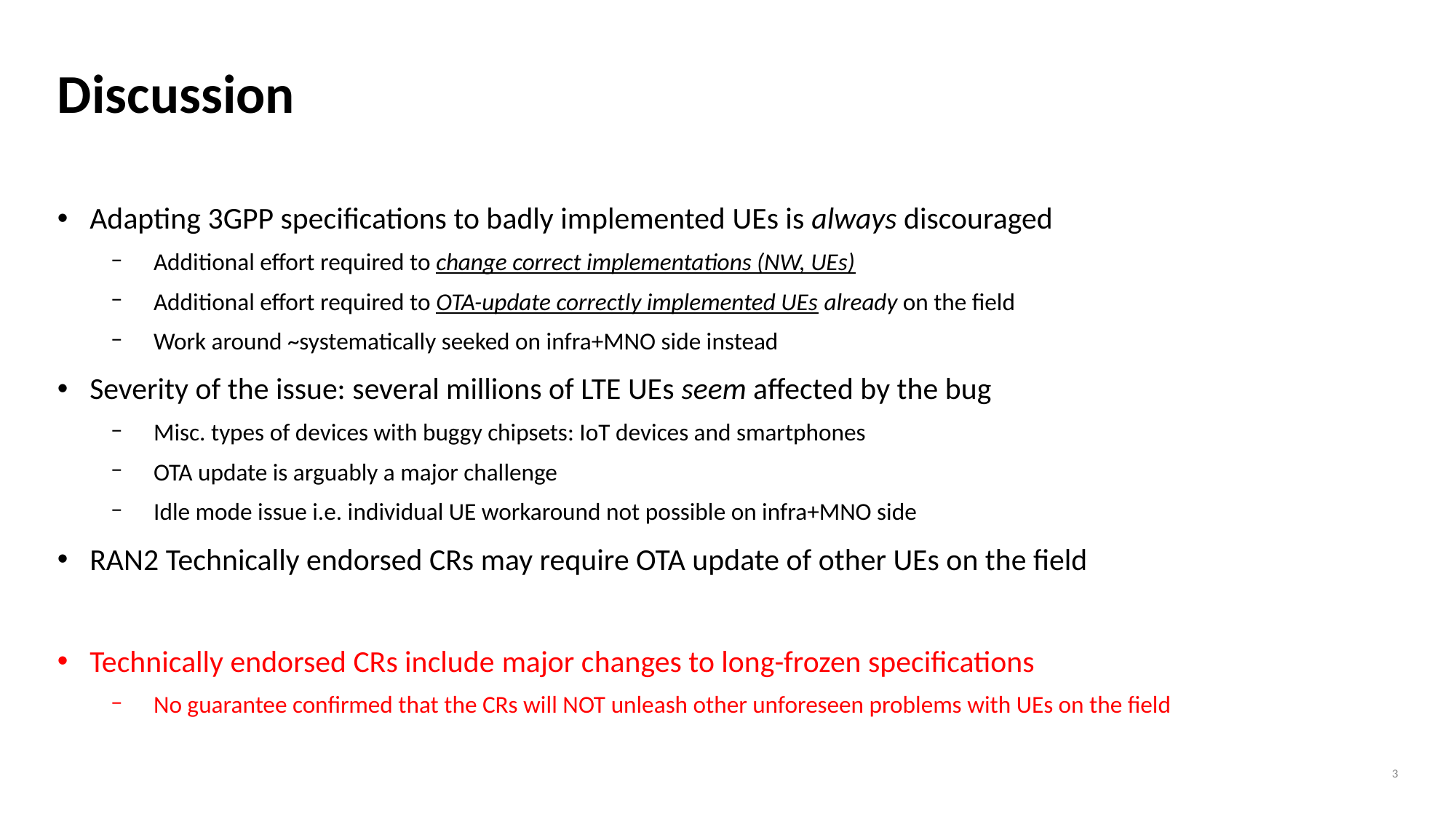

# Discussion
Adapting 3GPP specifications to badly implemented UEs is always discouraged
Additional effort required to change correct implementations (NW, UEs)
Additional effort required to OTA-update correctly implemented UEs already on the field
Work around ~systematically seeked on infra+MNO side instead
Severity of the issue: several millions of LTE UEs seem affected by the bug
Misc. types of devices with buggy chipsets: IoT devices and smartphones
OTA update is arguably a major challenge
Idle mode issue i.e. individual UE workaround not possible on infra+MNO side
RAN2 Technically endorsed CRs may require OTA update of other UEs on the field

Technically endorsed CRs include major changes to long-frozen specifications
No guarantee confirmed that the CRs will NOT unleash other unforeseen problems with UEs on the field
3